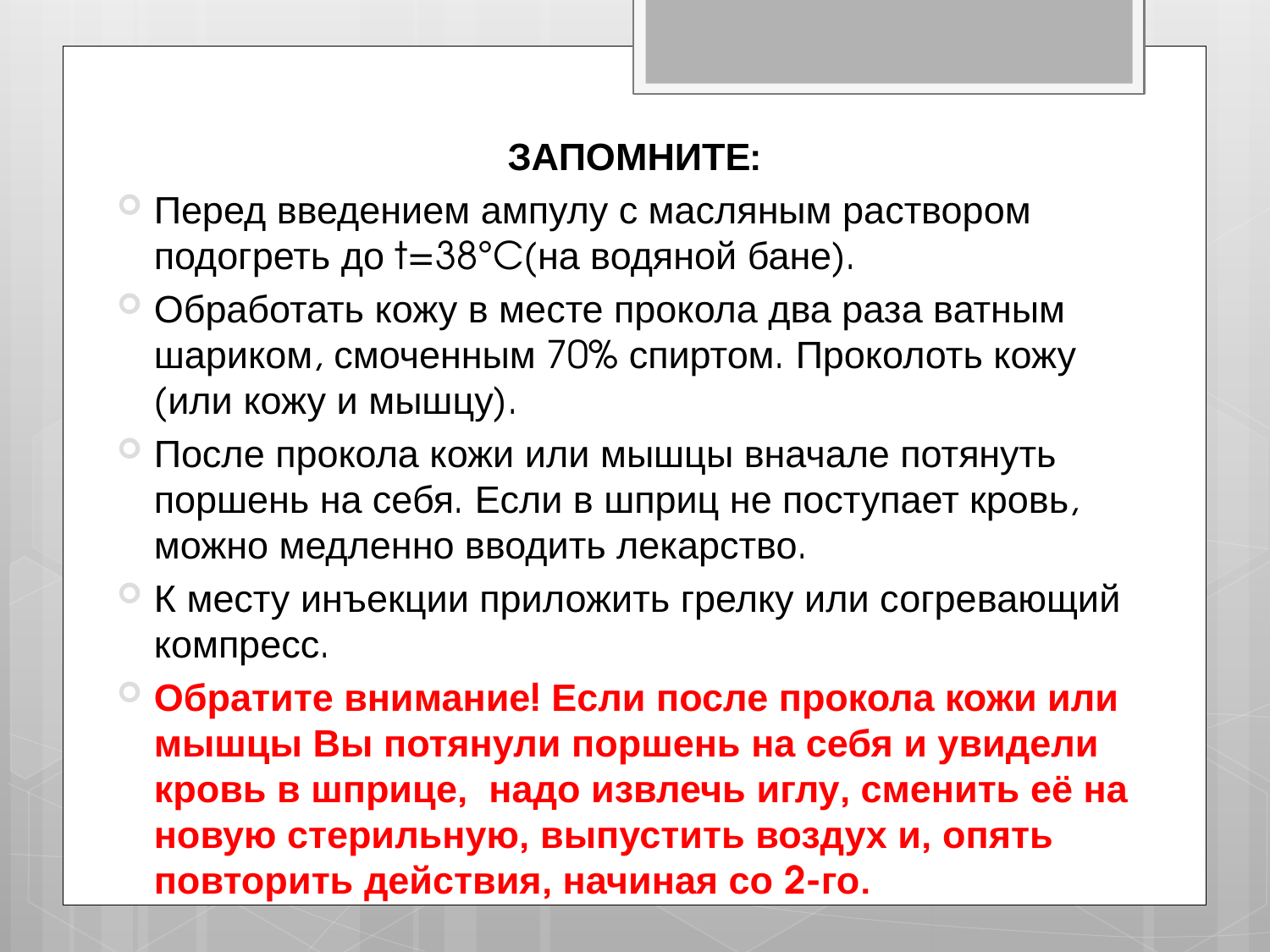

ЗАПОМНИТЕ:
Перед введением ампулу с масляным раствором подогреть до t=38°C(на водяной бане).
Обработать кожу в месте прокола два раза ватным шариком, смоченным 70% спиртом. Проколоть кожу (или кожу и мышцу).
После прокола кожи или мышцы вначале потянуть поршень на себя. Если в шприц не поступает кровь, можно медленно вводить лекарство.
К месту инъекции приложить грелку или согревающий компресс.
Обратите внимание! Если после прокола кожи или мышцы Вы потянули поршень на себя и увидели кровь в шприце,  надо извлечь иглу, сменить её на новую стерильную, выпустить воздух и, опять повторить действия, начиная со 2-го.